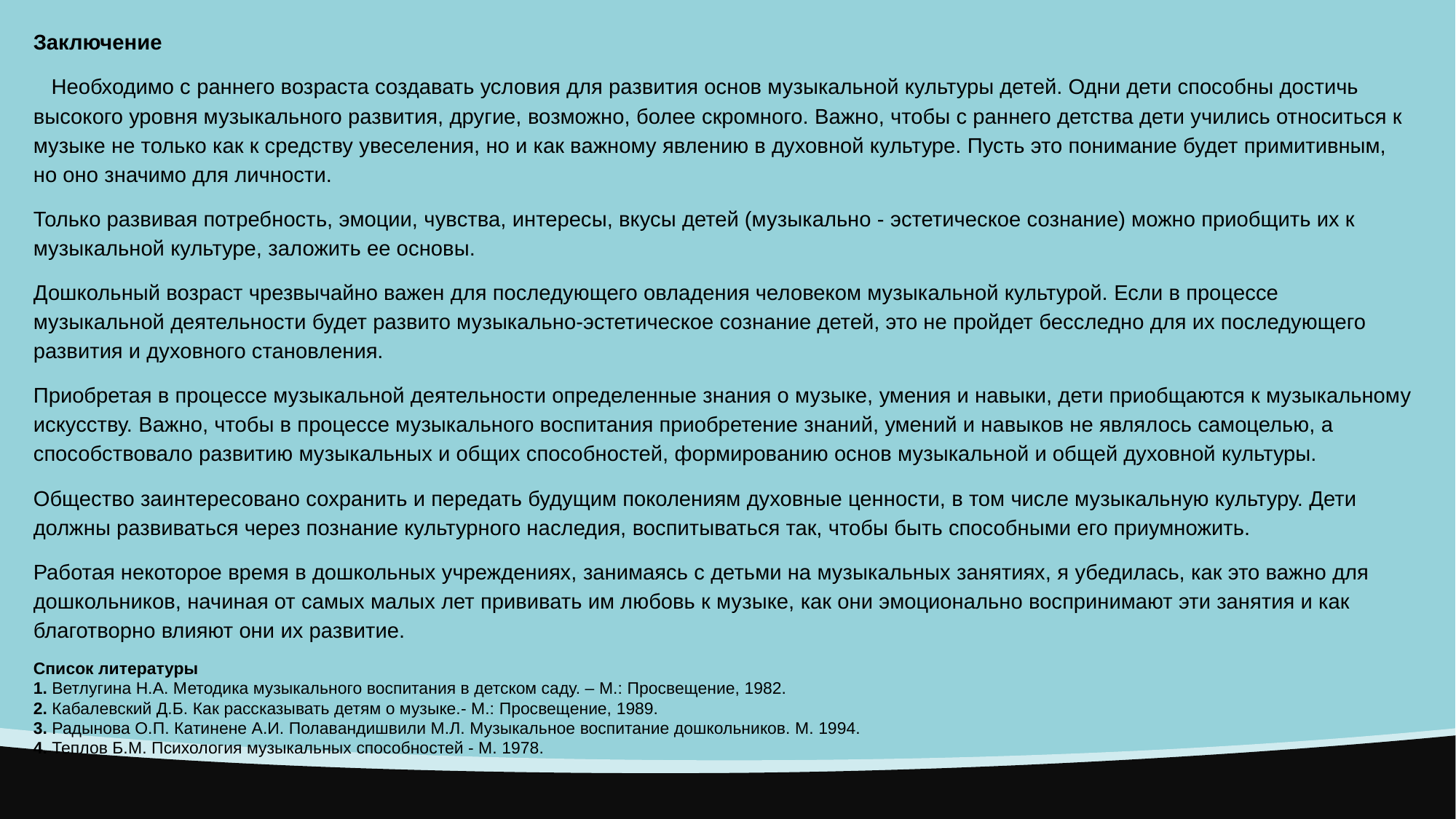

Заключение
   Необходимо с раннего возраста создавать условия для развития основ музыкальной культуры детей. Одни дети способны достичь высокого уровня музыкального развития, другие, возможно, более скромного. Важно, чтобы с раннего детства дети учились относиться к музыке не только как к средству увеселения, но и как важному явлению в духовной культуре. Пусть это понимание будет примитивным, но оно значимо для личности.
Только развивая потребность, эмоции, чувства, интересы, вкусы детей (музыкально - эстетическое сознание) можно приобщить их к музыкальной культуре, заложить ее основы.
Дошкольный возраст чрезвычайно важен для последующего овладения человеком музыкальной культурой. Если в процессе музыкальной деятельности будет развито музыкально-эстетическое сознание детей, это не пройдет бесследно для их последующего развития и духовного становления.
Приобретая в процессе музыкальной деятельности определенные знания о музыке, умения и навыки, дети приобщаются к музыкальному искусству. Важно, чтобы в процессе музыкального воспитания приобретение знаний, умений и навыков не являлось самоцелью, а способствовало развитию музыкальных и общих способностей, формированию основ музыкальной и общей духовной культуры.
Общество заинтересовано сохранить и передать будущим поколениям духовные ценности, в том числе музыкальную культуру. Дети должны развиваться через познание культурного наследия, воспитываться так, чтобы быть способными его приумножить.
Работая некоторое время в дошкольных учреждениях, занимаясь с детьми на музыкальных занятиях, я убедилась, как это важно для дошкольников, начиная от самых малых лет прививать им любовь к музыке, как они эмоционально воспринимают эти занятия и как благотворно влияют они их развитие.
Список литературы
1. Ветлугина Н.А. Методика музыкального воспитания в детском саду. – М.: Просвещение, 1982.
2. Кабалевский Д.Б. Как рассказывать детям о музыке.- М.: Просвещение, 1989.
3. Радынова О.П. Катинене А.И. Полавандишвили М.Л. Музыкальное воспитание дошкольников. М. 1994.
4. Теплов Б.М. Психология музыкальных способностей - М. 1978.